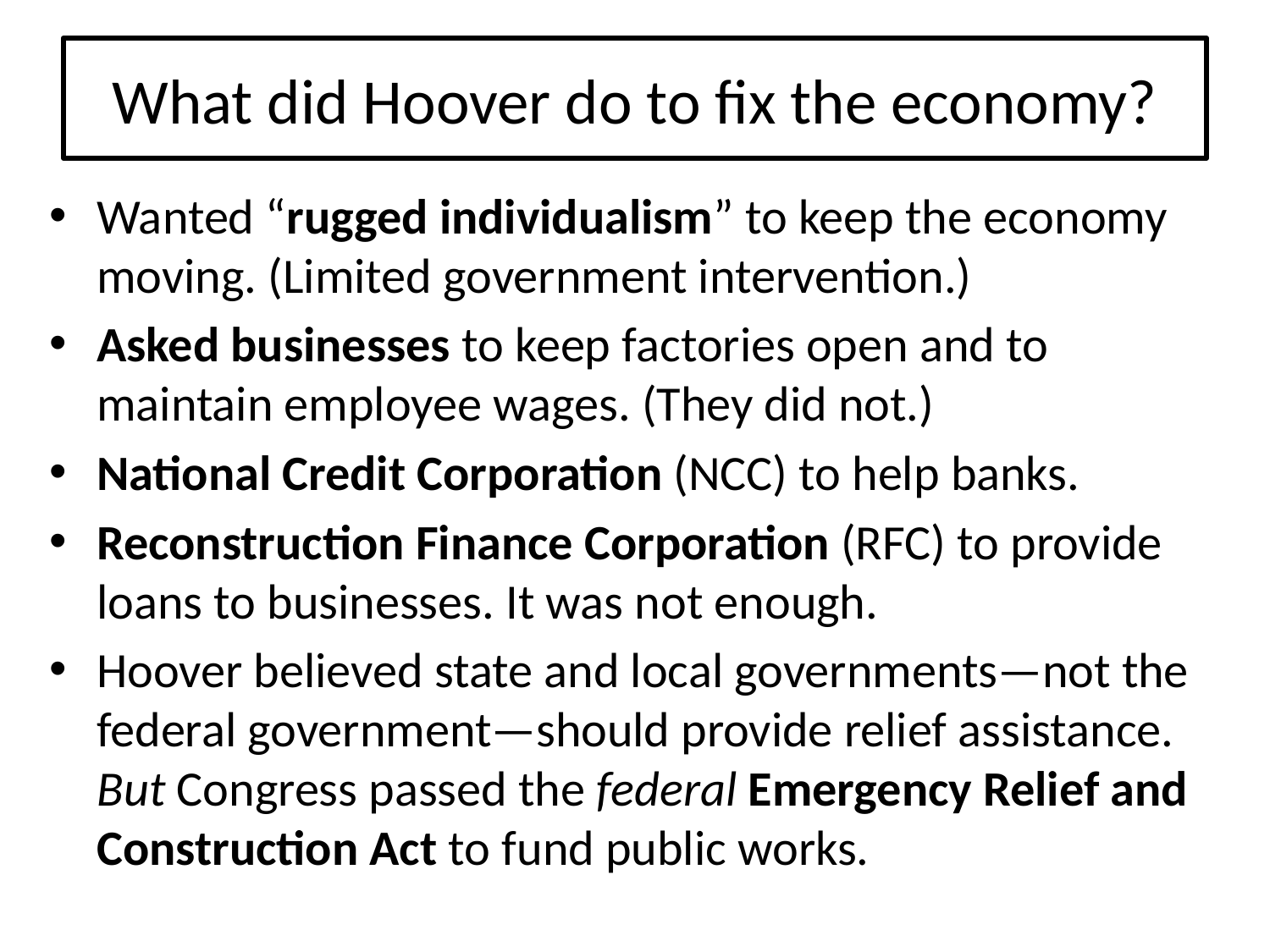

# What did Hoover do to fix the economy?
Wanted “rugged individualism” to keep the economy moving. (Limited government intervention.)
Asked businesses to keep factories open and to maintain employee wages. (They did not.)
National Credit Corporation (NCC) to help banks.
Reconstruction Finance Corporation (RFC) to provide loans to businesses. It was not enough.
Hoover believed state and local governments—not the federal government—should provide relief assistance. But Congress passed the federal Emergency Relief and Construction Act to fund public works.